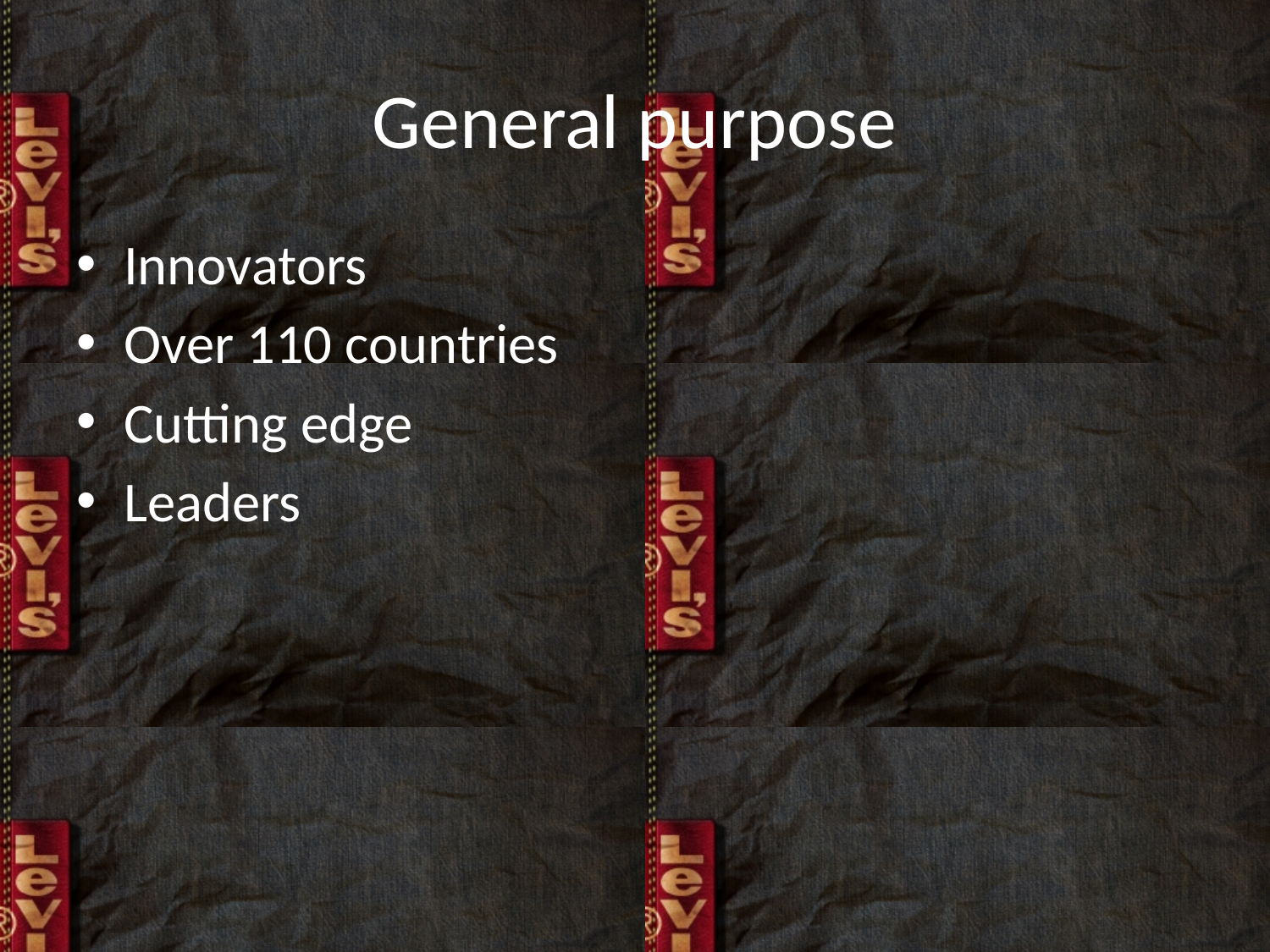

# General purpose
Innovators
Over 110 countries
Cutting edge
Leaders